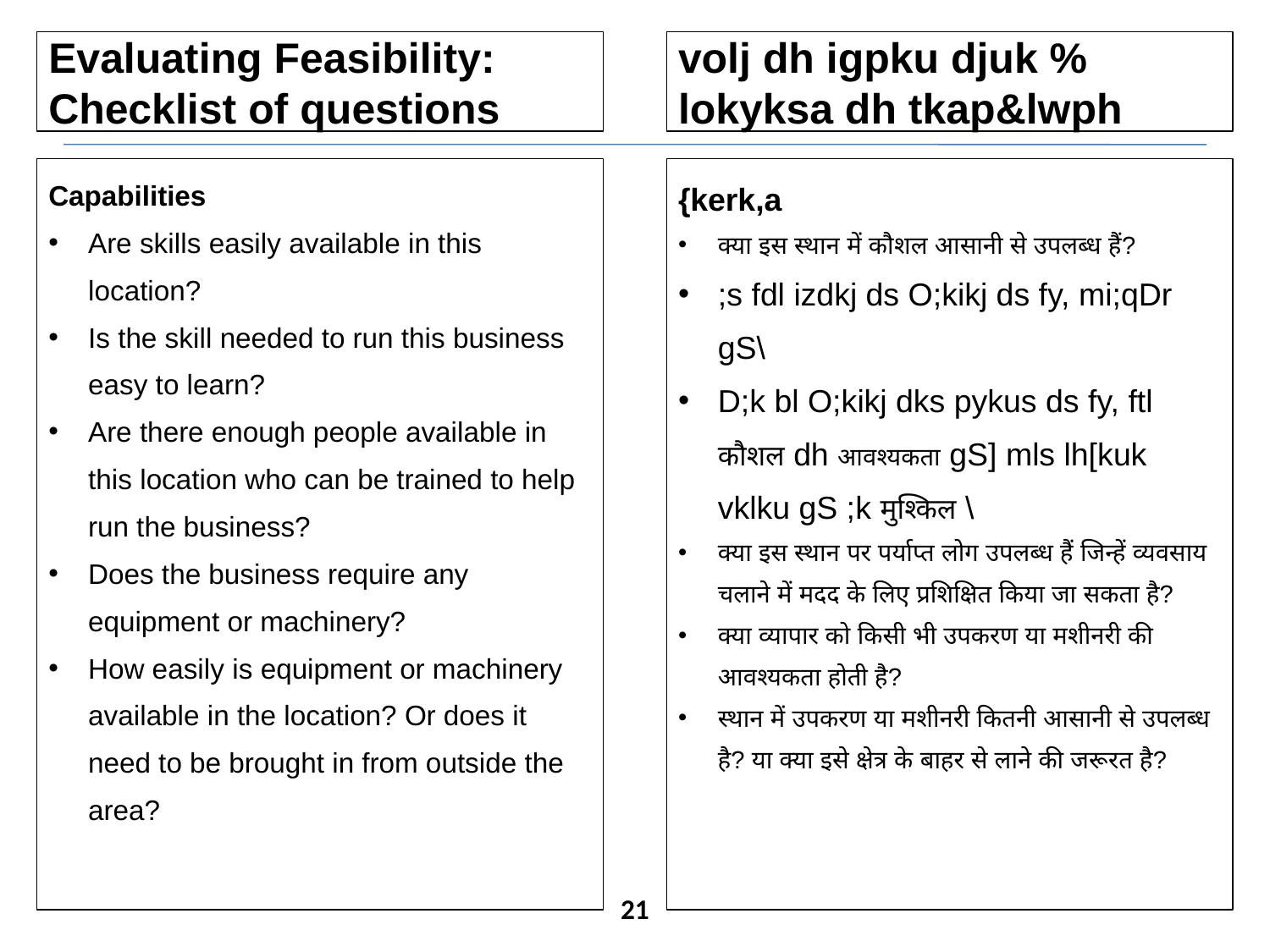

Evaluating Feasibility:
Checklist of questions
volj dh igpku djuk % lokyksa dh tkap&lwph

Capabilities
Are skills easily available in this location?
Is the skill needed to run this business easy to learn?
Are there enough people available in this location who can be trained to help run the business?
Does the business require any equipment or machinery?
How easily is equipment or machinery available in the location? Or does it need to be brought in from outside the area?

{kerk,a
क्या इस स्थान में कौशल आसानी से उपलब्ध हैं?
;s fdl izdkj ds O;kikj ds fy, mi;qDr gS\
D;k bl O;kikj dks pykus ds fy, ftl कौशल dh आवश्यकता gS] mls lh[kuk vklku gS ;k मुश्किल \
क्या इस स्थान पर पर्याप्त लोग उपलब्ध हैं जिन्हें व्यवसाय चलाने में मदद के लिए प्रशिक्षित किया जा सकता है?
क्या व्यापार को किसी भी उपकरण या मशीनरी की आवश्यकता होती है?
स्थान में उपकरण या मशीनरी कितनी आसानी से उपलब्ध है? या क्या इसे क्षेत्र के बाहर से लाने की जरूरत है?

21